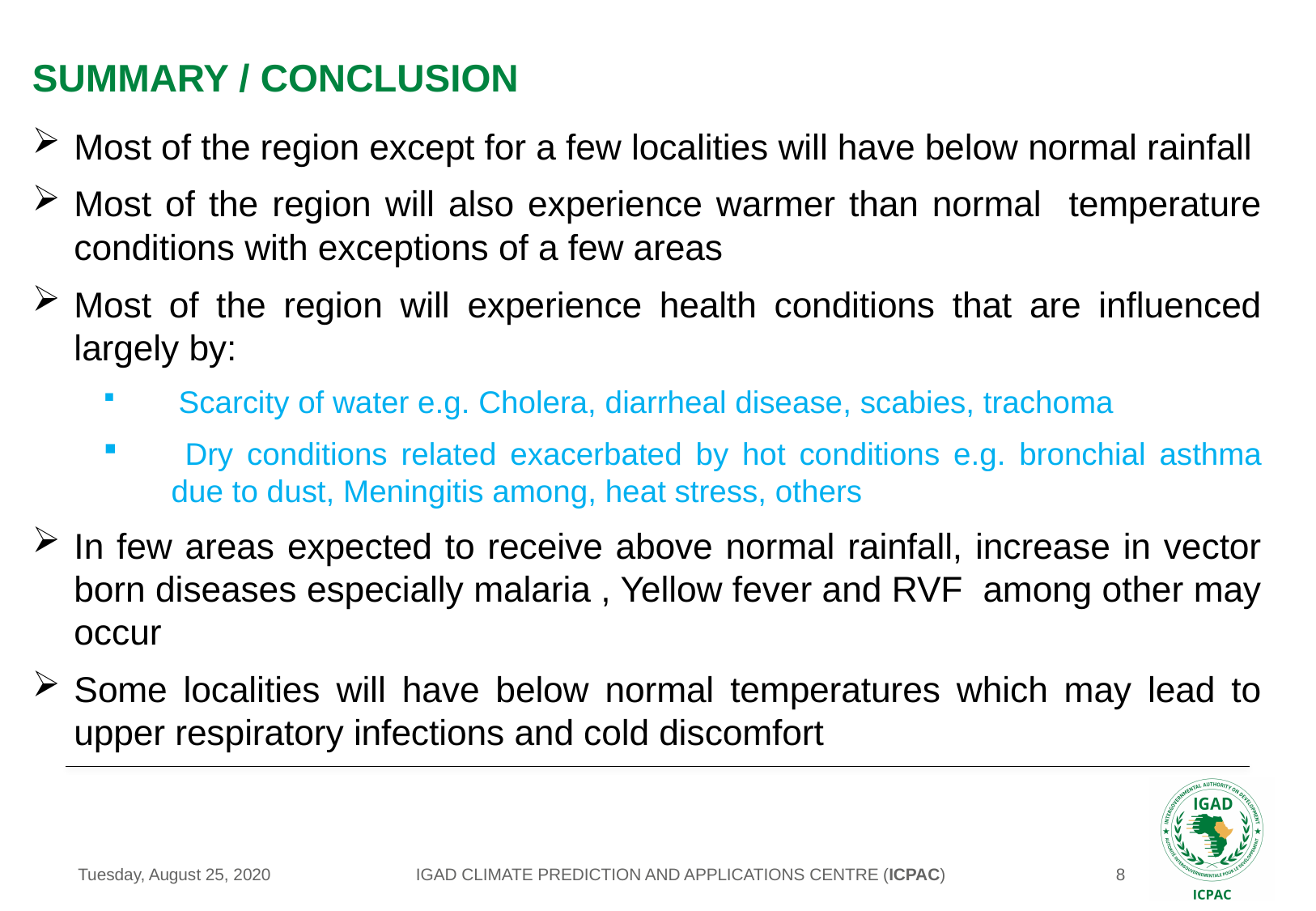

# Summary / Conclusion
Most of the region except for a few localities will have below normal rainfall
Most of the region will also experience warmer than normal  temperature conditions with exceptions of a few areas
Most of the region will experience health conditions that are influenced largely by:
 Scarcity of water e.g. Cholera, diarrheal disease, scabies, trachoma
 Dry conditions related exacerbated by hot conditions e.g. bronchial asthma due to dust, Meningitis among, heat stress, others
In few areas expected to receive above normal rainfall, increase in vector born diseases especially malaria , Yellow fever and RVF  among other may occur
Some localities will have below normal temperatures which may lead to upper respiratory infections and cold discomfort

IGAD CLIMATE PREDICTION AND APPLICATIONS CENTRE (ICPAC)
Tuesday, August 25, 2020
8